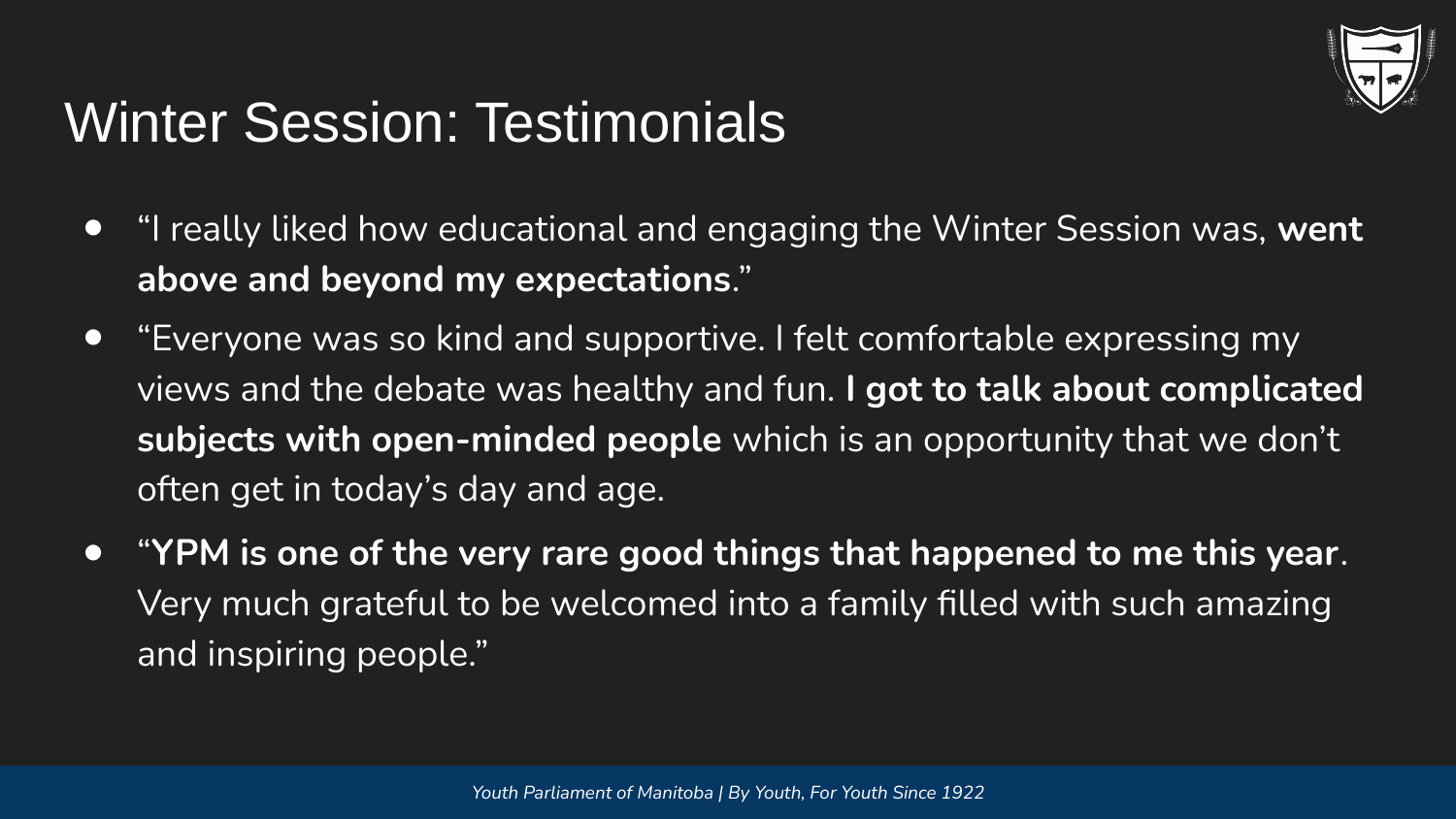

# Winter Session: Testimonials
“I really liked how educational and engaging the Winter Session was, went above and beyond my expectations.”
“Everyone was so kind and supportive. I felt comfortable expressing my views and the debate was healthy and fun. I got to talk about complicated subjects with open-minded people which is an opportunity that we don’t often get in today’s day and age.
“YPM is one of the very rare good things that happened to me this year. Very much grateful to be welcomed into a family filled with such amazing and inspiring people.”